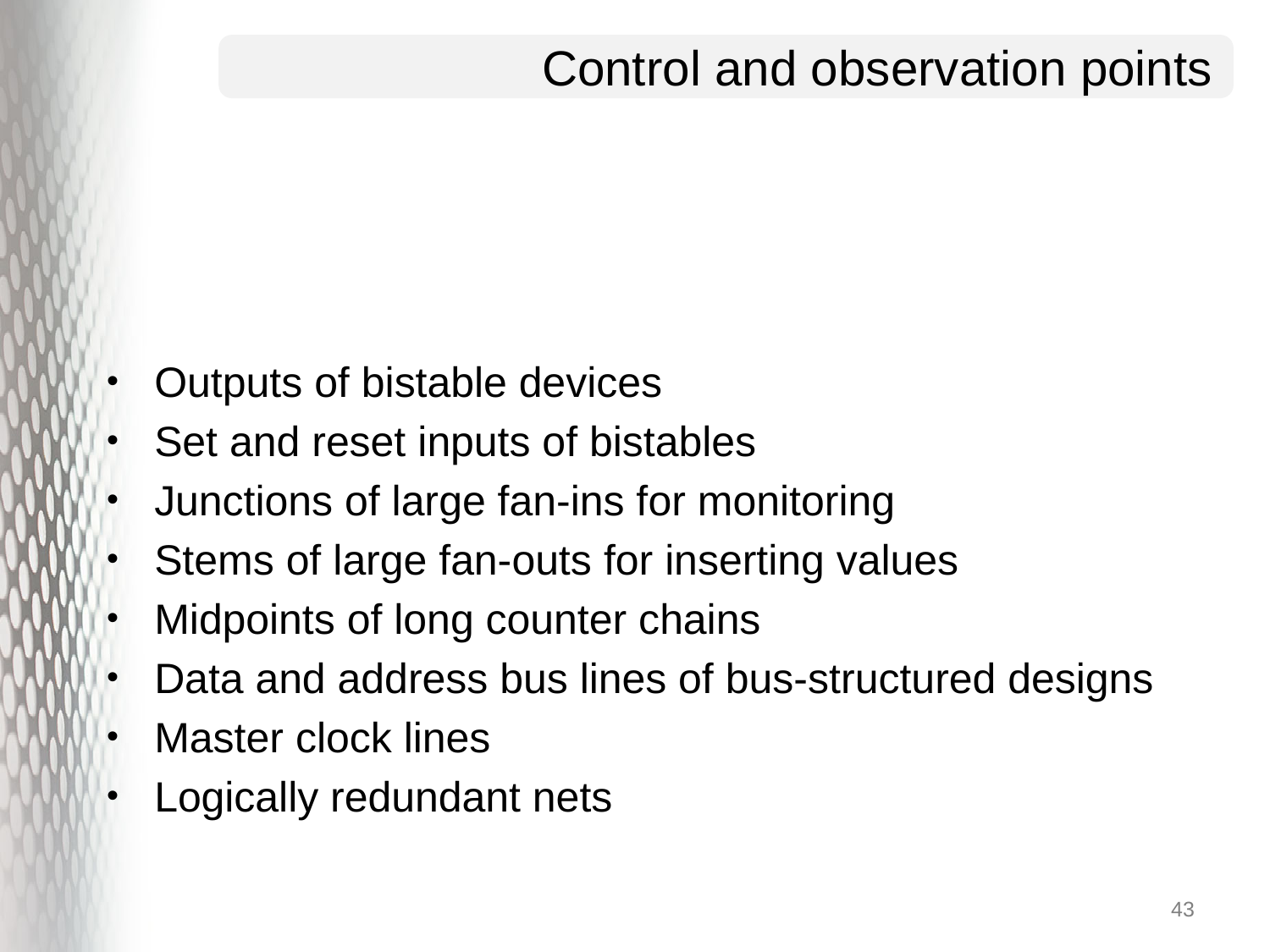

# Control and observation points
Outputs of bistable devices
Set and reset inputs of bistables
Junctions of large fan-ins for monitoring
Stems of large fan-outs for inserting values
Midpoints of long counter chains
Data and address bus lines of bus-structured designs
Master clock lines
Logically redundant nets